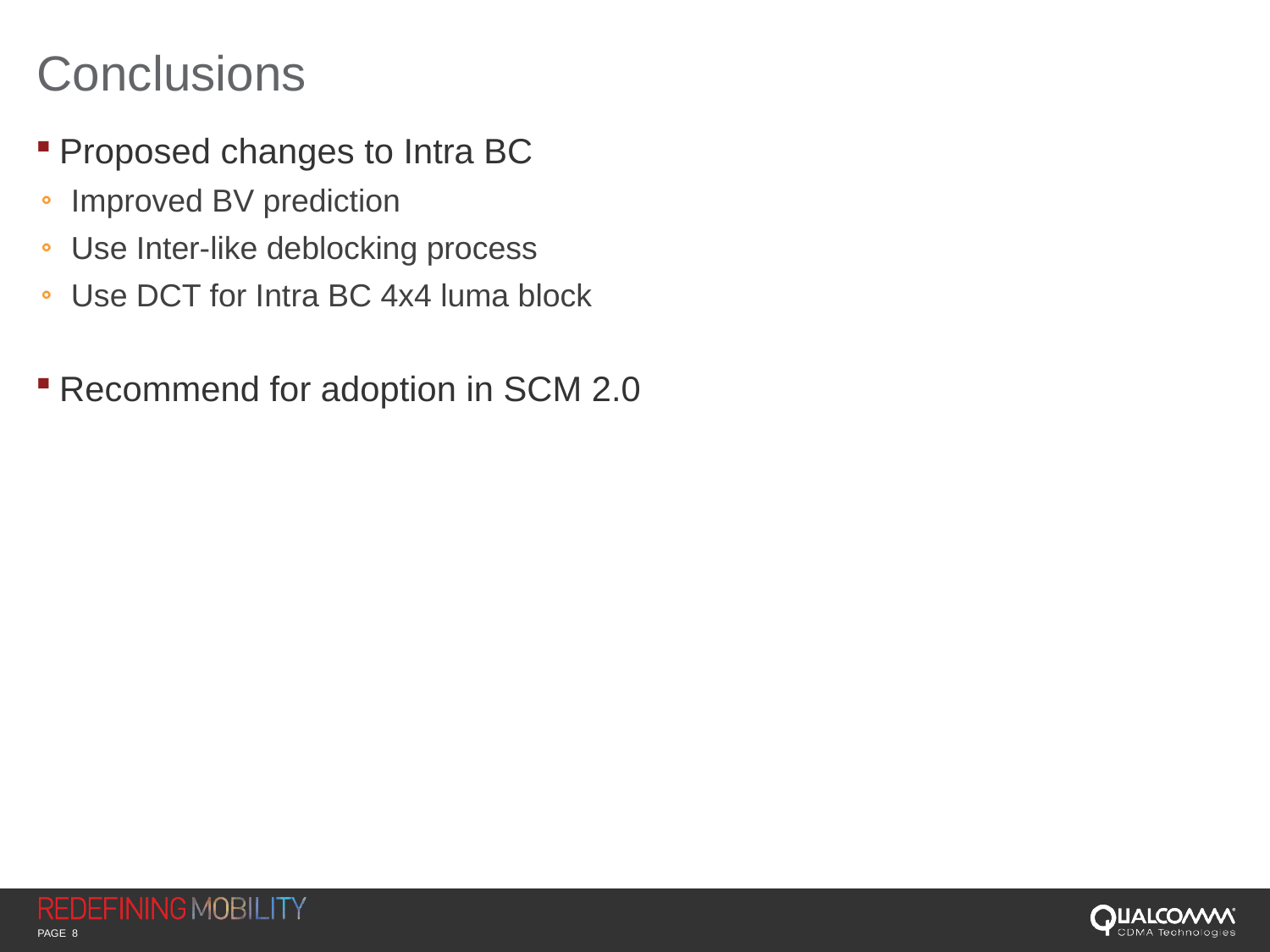

# Conclusions
Proposed changes to Intra BC
Improved BV prediction
Use Inter-like deblocking process
Use DCT for Intra BC 4x4 luma block

Recommend for adoption in SCM 2.0